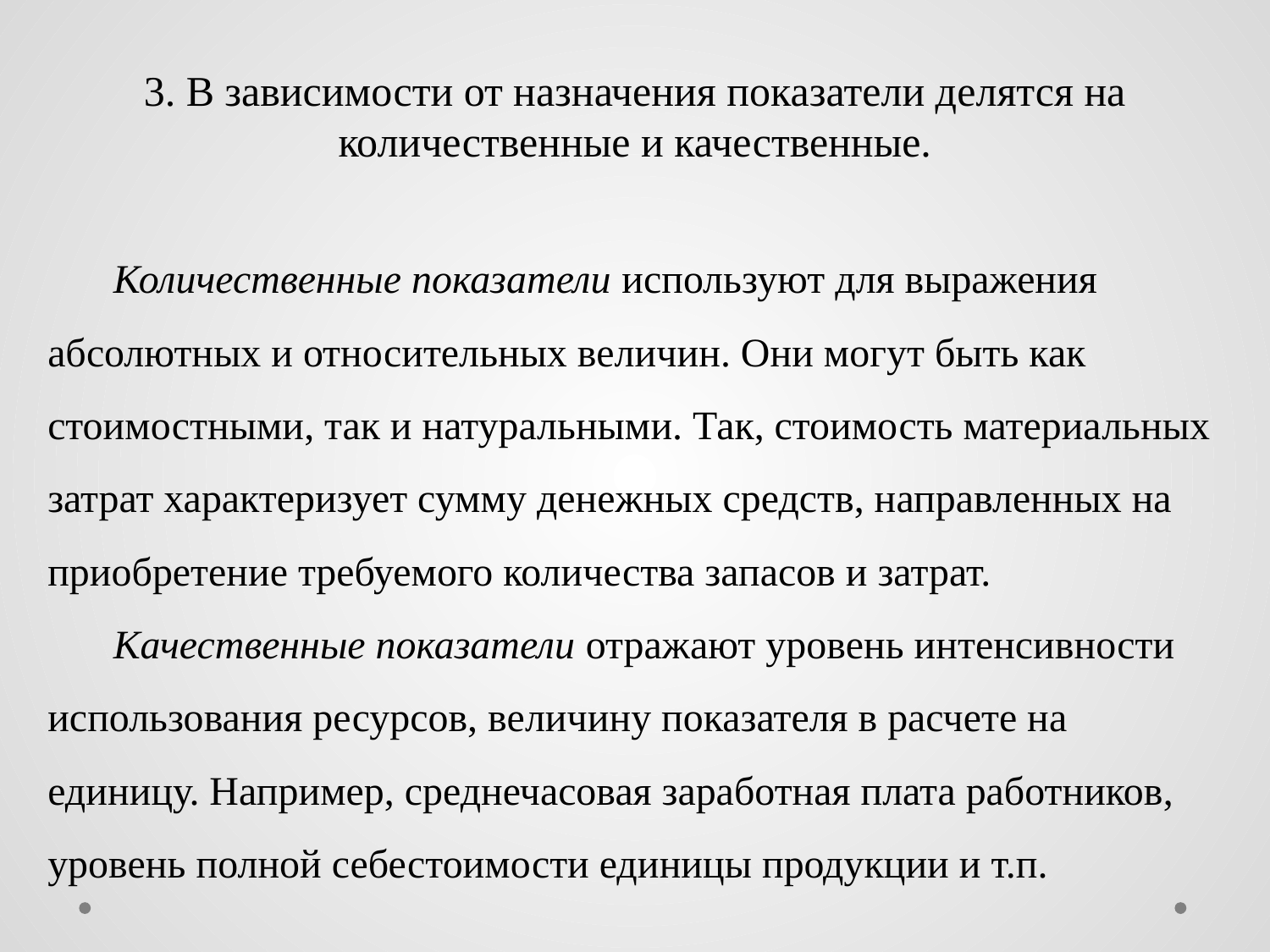

# 3. В зависимости от назначения показатели делятся на количественные и качественные.
Количественные показатели используют для выражения абсолютных и относительных величин. Они могут быть как стоимостными, так и натуральными. Так, стоимость материальных затрат характеризует сумму денежных средств, направленных на приобретение требуемого количества запасов и затрат.
Качественные показатели отражают уровень интенсивности использования ресурсов, величину показателя в расчете на единицу. Например, среднечасовая заработная плата работников, уровень полной себестоимости единицы продукции и т.п.